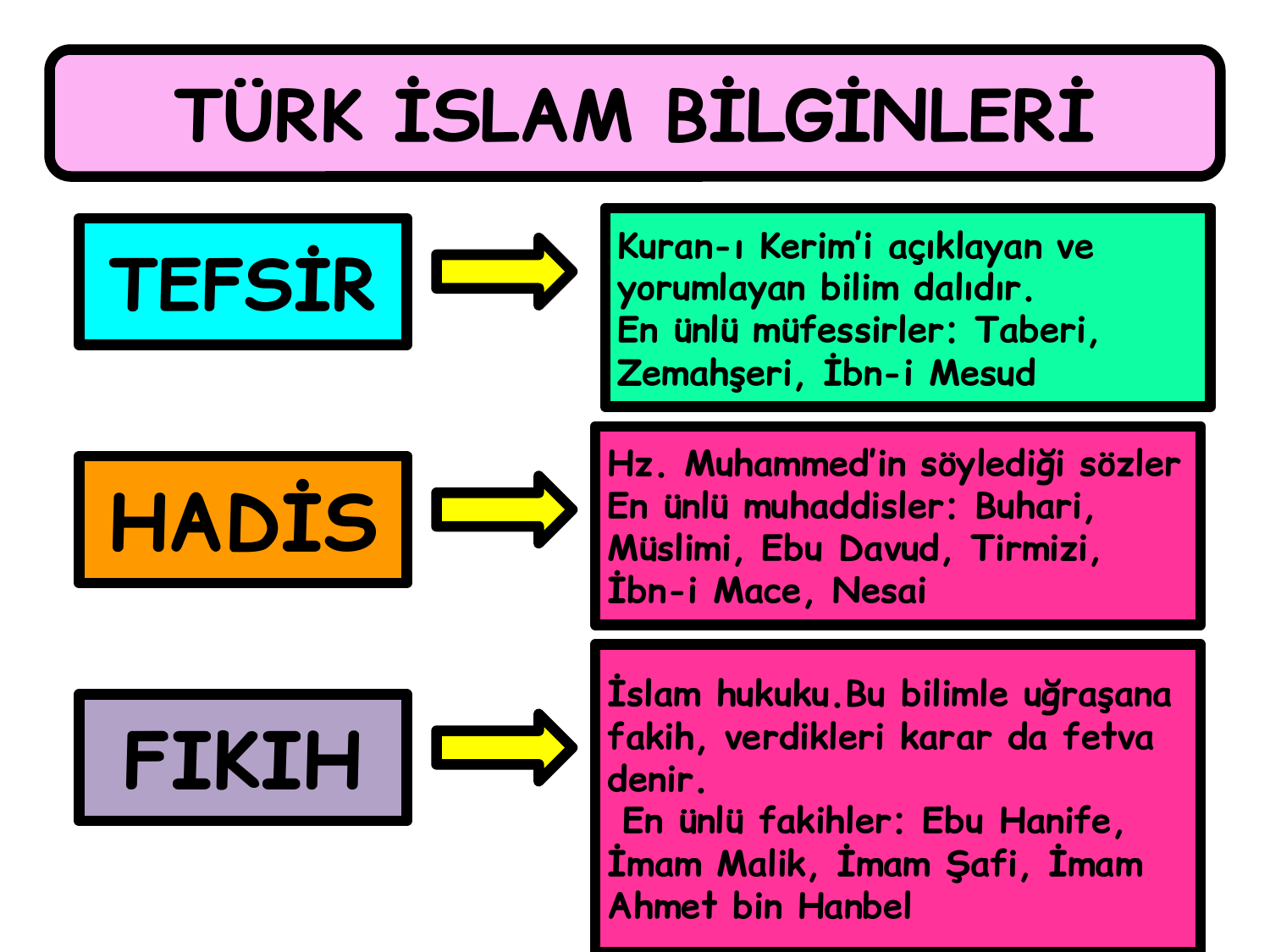

TÜRK İSLAM BİLGİNLERİ
Kuran-ı Kerim’i açıklayan ve yorumlayan bilim dalıdır.
En ünlü müfessirler: Taberi, Zemahşeri, İbn-i Mesud
TEFSİR

Hz. Muhammed’in söylediği sözler
En ünlü muhaddisler: Buhari, Müslimi, Ebu Davud, Tirmizi, İbn-i Mace, Nesai
HADİS

İslam hukuku.Bu bilimle uğraşana fakih, verdikleri karar da fetva denir.
 En ünlü fakihler: Ebu Hanife, İmam Malik, İmam Şafi, İmam Ahmet bin Hanbel

FIKIH